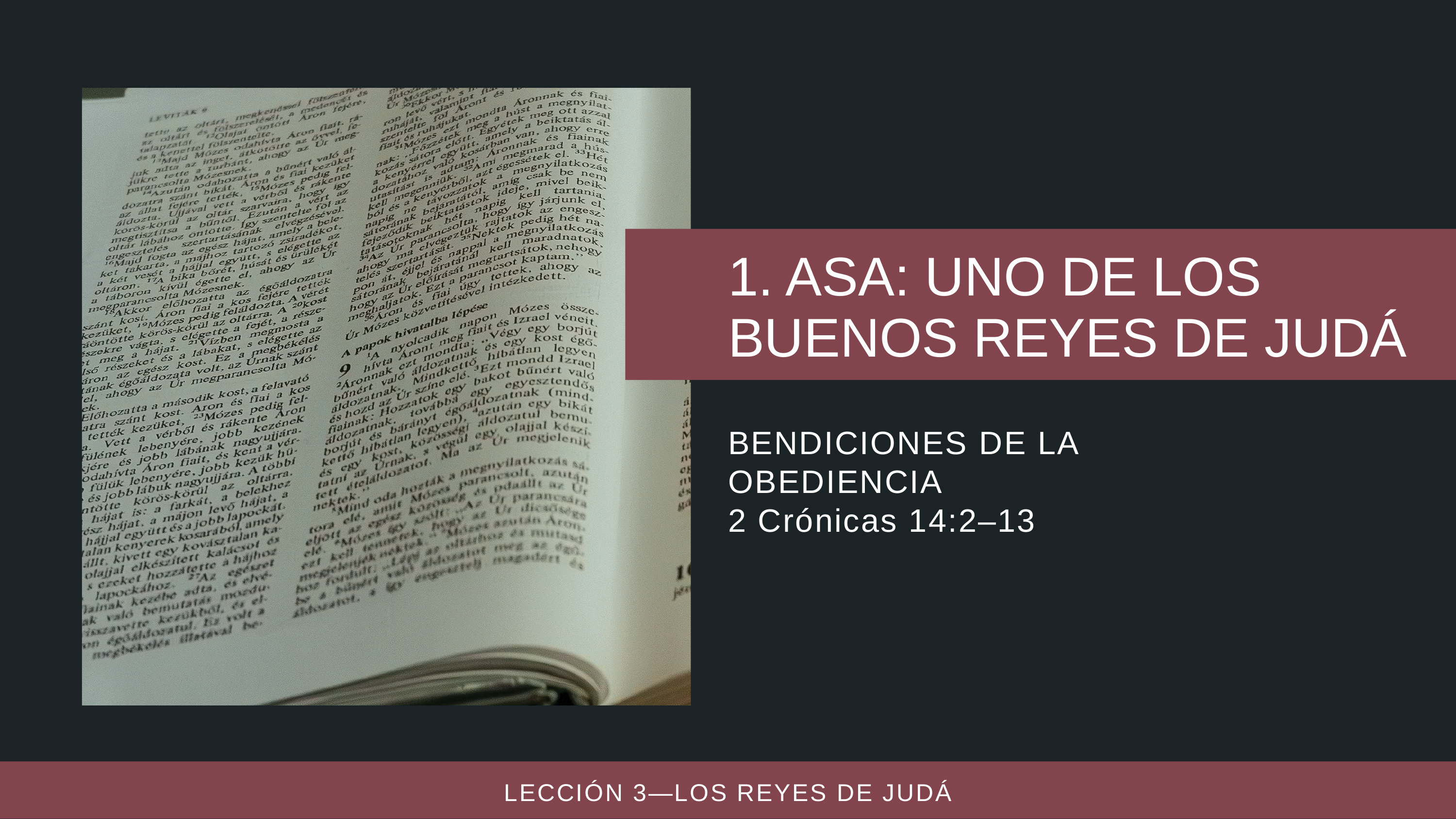

BENDICIONES DE LA OBEDIENCIA
2 Crónicas 14:2–13